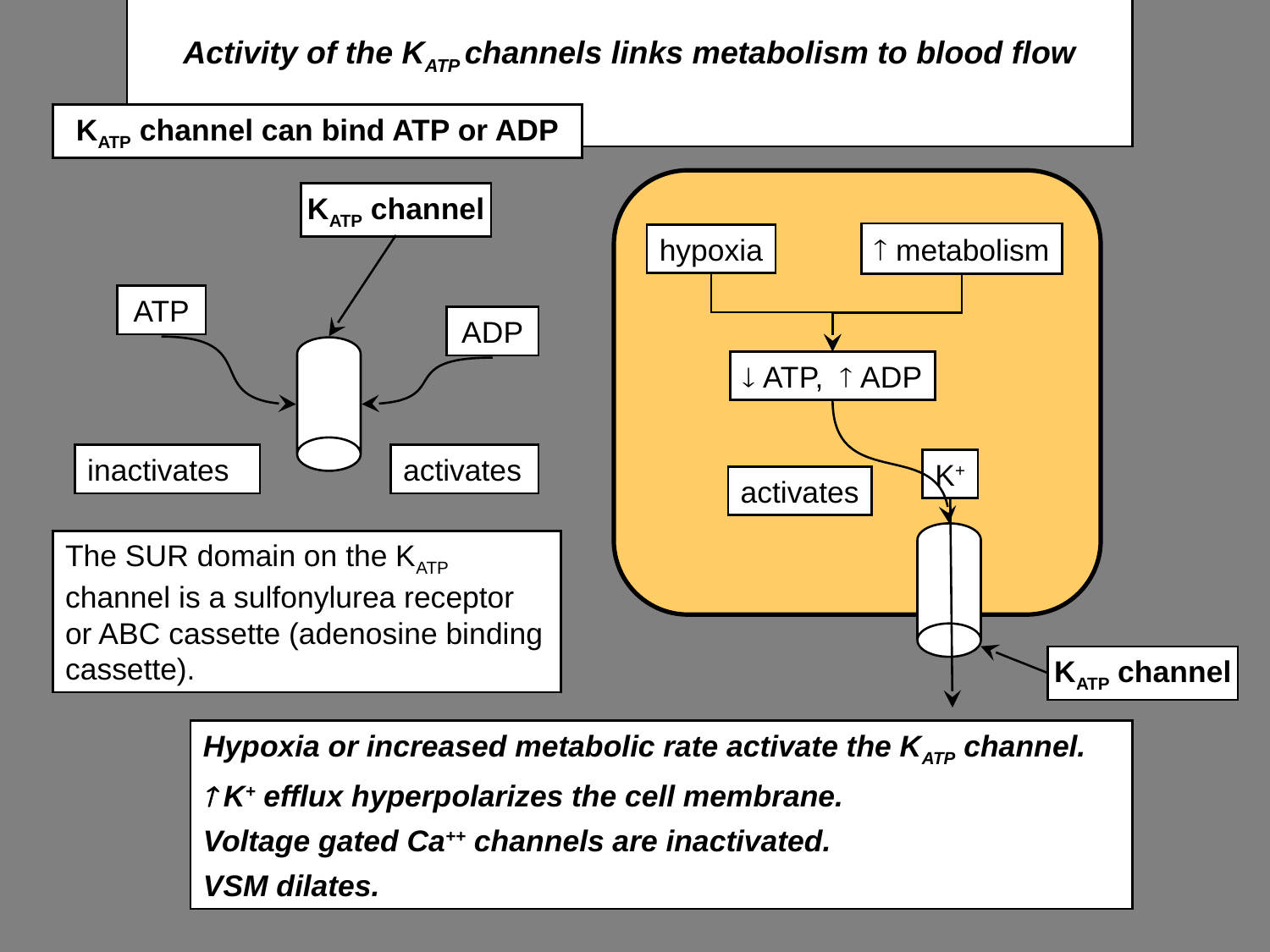

# Activity of the KATP channels links metabolism to blood flow
KATP channel can bind ATP or ADP
KATP channel
ATP
ADP

inactivates
activates
The SUR domain on the KATP channel is a sulfonylurea receptor or ABC cassette (adenosine binding cassette).

↑ metabolism
hypoxia
↓ ATP,  ↑ ADP
K+
activates

KATP channel
Hypoxia or increased metabolic rate activate the KATP channel.
↑ K+ efflux hyperpolarizes the cell membrane.
Voltage gated Ca++ channels are inactivated.
VSM dilates.